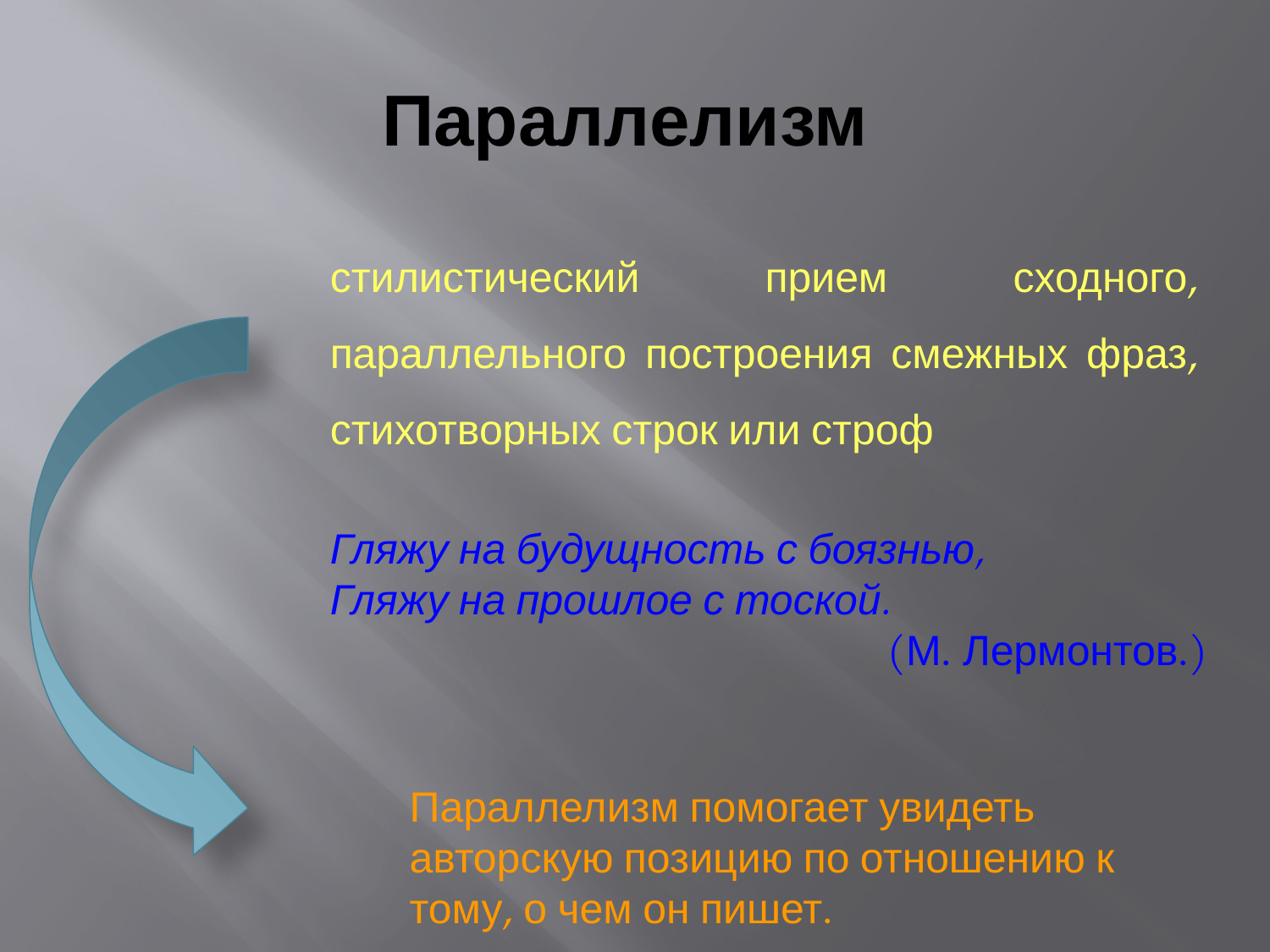

# Параллелизм
стилистический прием сходного, параллельного построения смежных фраз, стихотворных строк или строф

Гляжу на будущность с боязнью,
Гляжу на прошлое с тоской.
                                         	(М. Лермонтов.)
Параллелизм помогает увидеть авторскую позицию по отношению к тому, о чем он пишет.